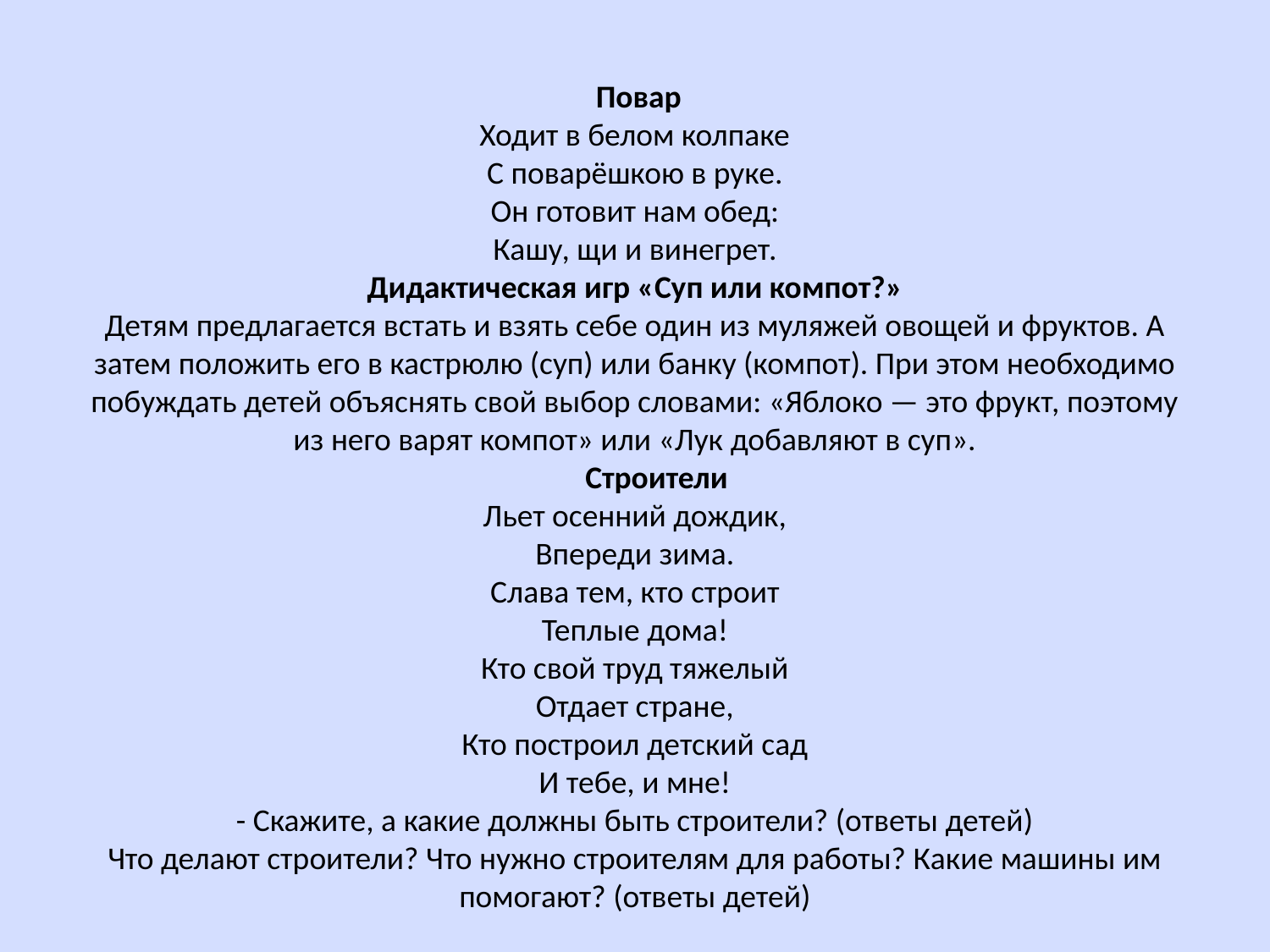

# Повар Ходит в белом колпаке С поварёшкою в руке. Он готовит нам обед: Кашу, щи и винегрет. Дидактическая игр «Суп или компот?» Детям предлагается встать и взять себе один из муляжей овощей и фруктов. А затем положить его в кастрюлю (суп) или банку (компот). При этом необходимо побуждать детей объяснять свой выбор словами: «Яблоко — это фрукт, поэтому из него варят компот» или «Лук добавляют в суп». Строители Льет осенний дождик, Впереди зима. Слава тем, кто строит Теплые дома! Кто свой труд тяжелый Отдает стране, Кто построил детский сад И тебе, и мне! - Скажите, а какие должны быть строители? (ответы детей) Что делают строители? Что нужно строителям для работы? Какие машины им помогают? (ответы детей)